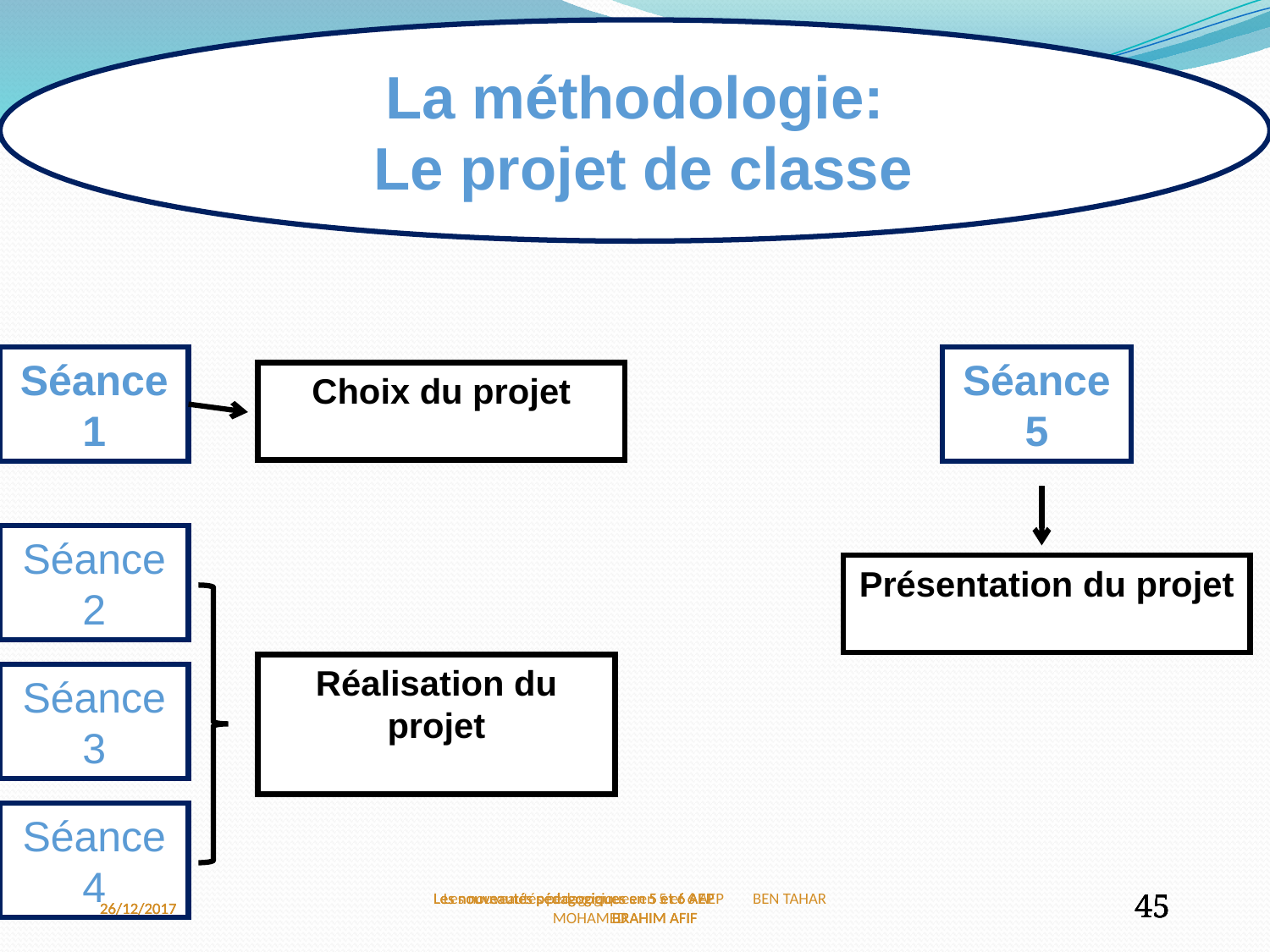

La méthodologie:
 Le projet de classe
Séance 1
Séance 5
Choix du projet

Séance 2
Présentation du projet

Réalisation du projet

Séance 3
Séance 4
26/12/2017
26/12/2017
26/12/2017
Les nouveautés pédagogiques en 5 et 6 AEP                                              BRAHIM AFIF
Les nouveautés pédagogiques en 5 et 6 AEP                                              BRAHIM AFIF
Les nouveautés pédagogiques en 5 et 6 AEP                                              BRAHIM AFIF
Les nouveautés pédagogiques en 5 et 6 AEP        BEN TAHAR MOHAMED
45
45
45
45